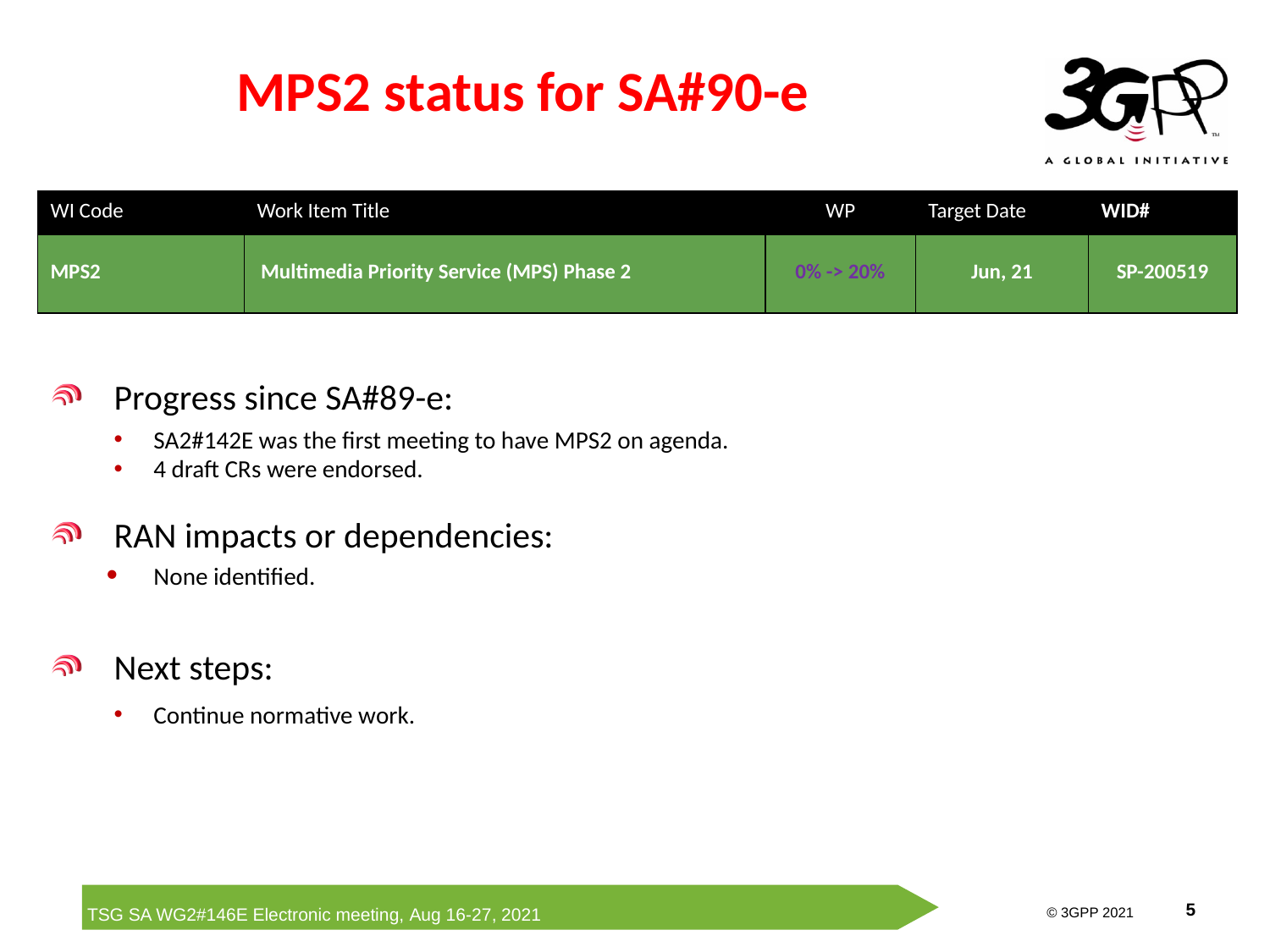

# MPS2 status for SA#90-e
| WI Code | Work Item Title | WP | Target Date | WID# |
| --- | --- | --- | --- | --- |
| MPS2 | Multimedia Priority Service (MPS) Phase 2 | 0% -> 20% | Jun, 21 | SP-200519 |
Progress since SA#89-e:
SA2#142E was the first meeting to have MPS2 on agenda.
4 draft CRs were endorsed.

RAN impacts or dependencies:
None identified.

Next steps:
Continue normative work.